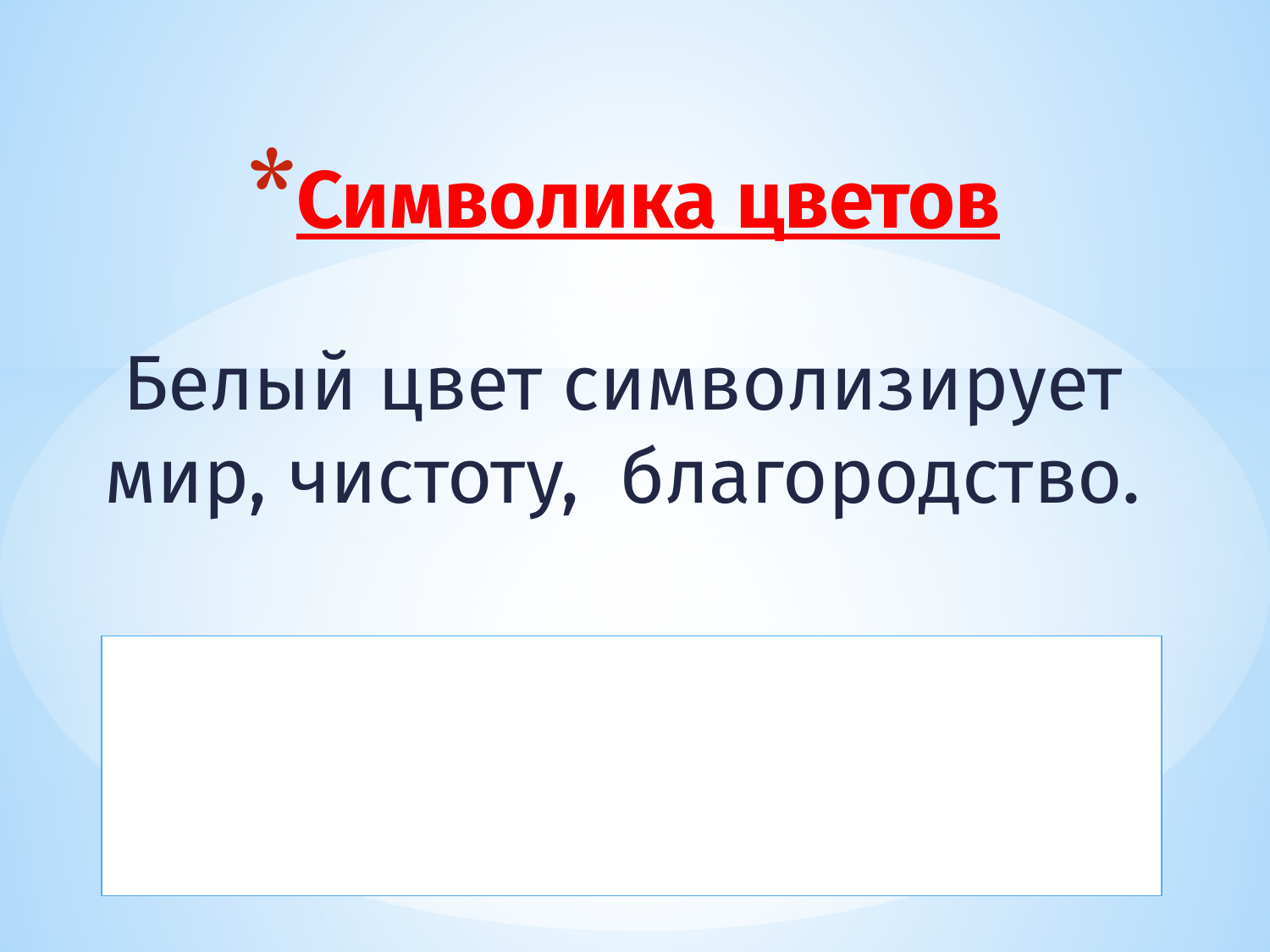

# Символика цветов
Белый цвет символизирует мир, чистоту,  благородство.